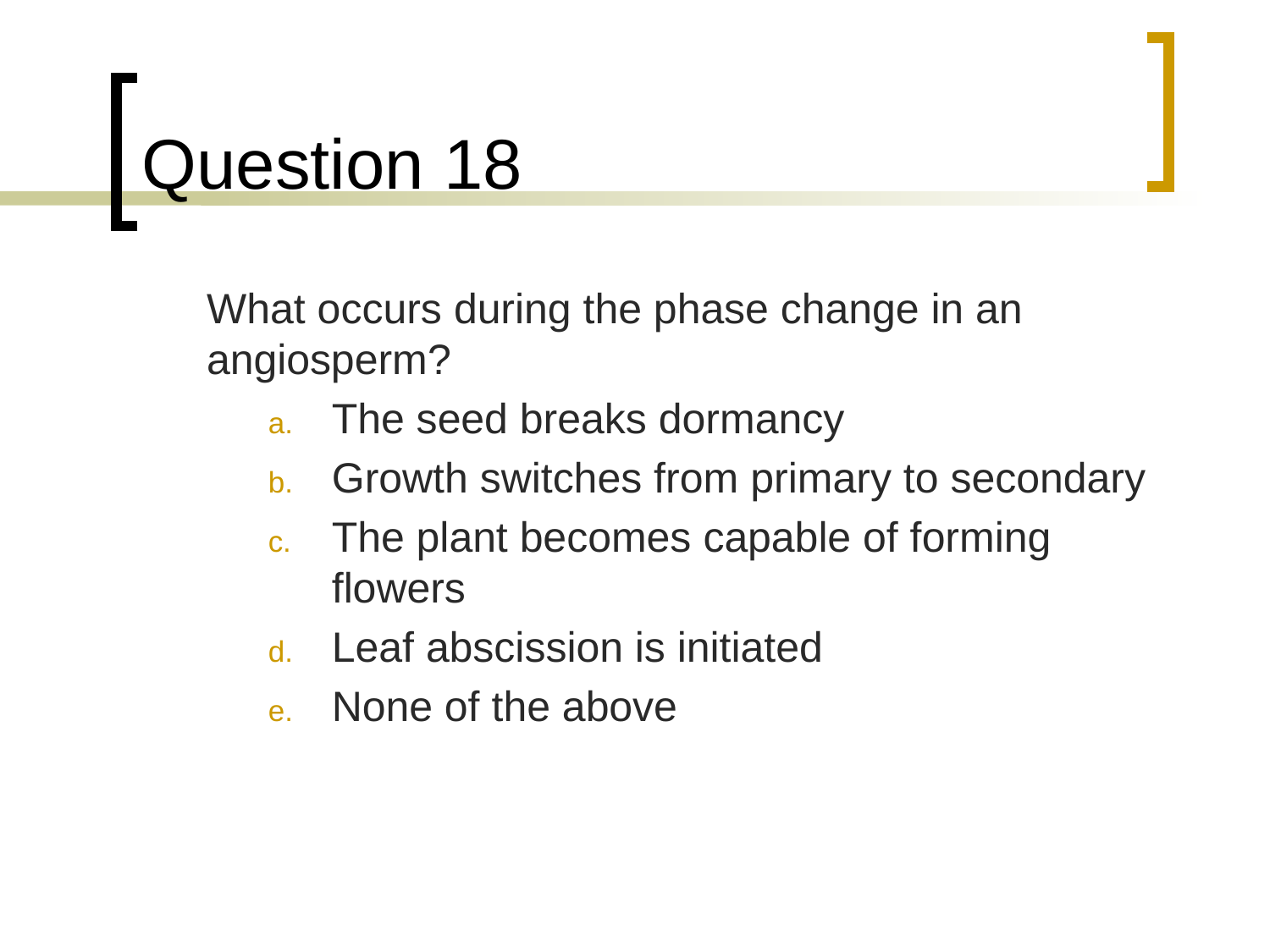

# Question 18
	What occurs during the phase change in an angiosperm?
The seed breaks dormancy
Growth switches from primary to secondary
The plant becomes capable of forming flowers
Leaf abscission is initiated
None of the above